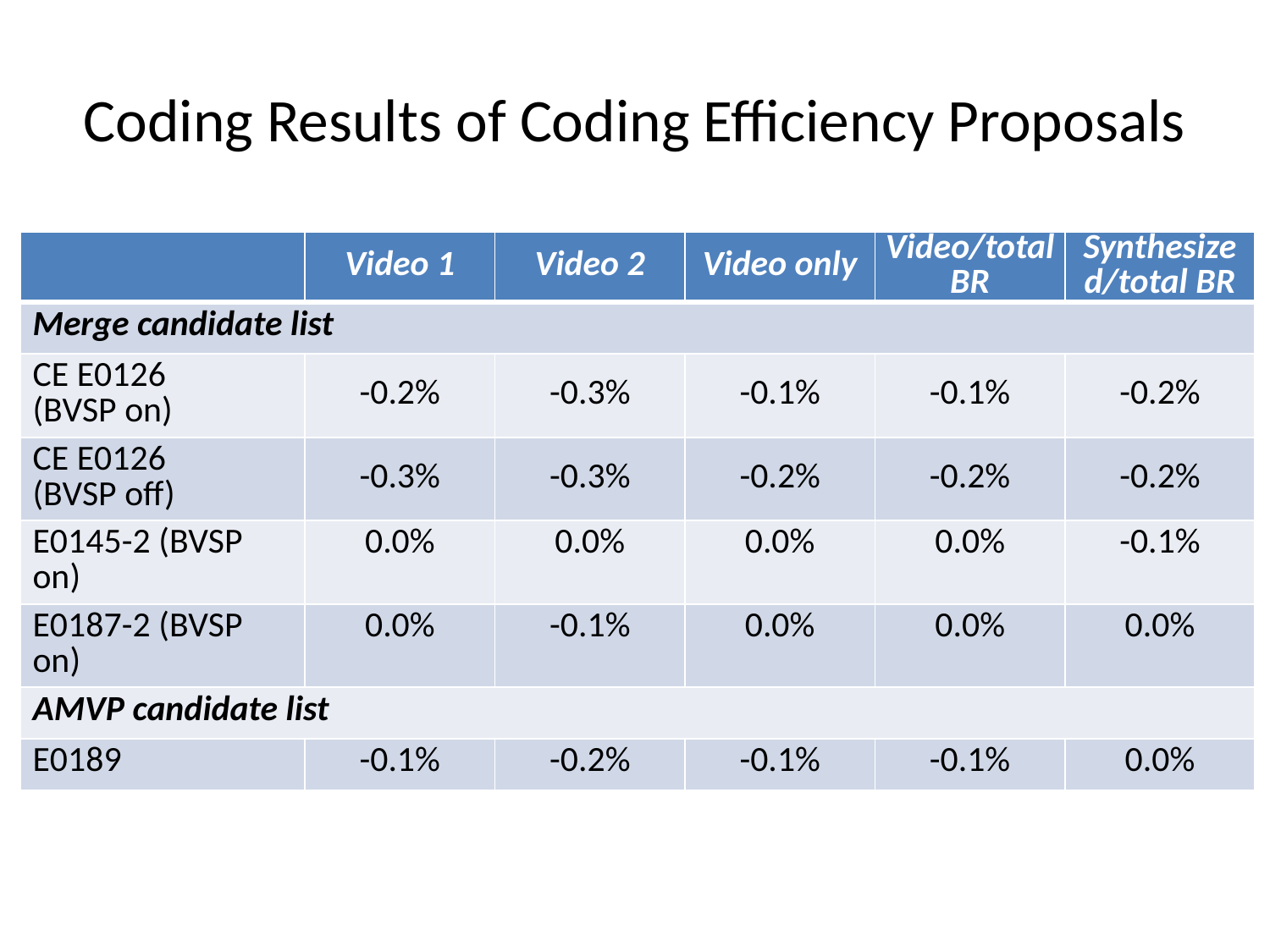

# Coding Results of Coding Efficiency Proposals
|  | Video 1 | Video 2 | Video only | Video/total BR | Synthesized/total BR |
| --- | --- | --- | --- | --- | --- |
| Merge candidate list |  |  |  |  |  |
| CE E0126 (BVSP on) | -0.2% | -0.3% | -0.1% | -0.1% | -0.2% |
| CE E0126 (BVSP off) | -0.3% | -0.3% | -0.2% | -0.2% | -0.2% |
| E0145-2 (BVSP on) | 0.0% | 0.0% | 0.0% | 0.0% | -0.1% |
| E0187-2 (BVSP on) | 0.0% | -0.1% | 0.0% | 0.0% | 0.0% |
| AMVP candidate list |  |  |  |  |  |
| E0189 | -0.1% | -0.2% | -0.1% | -0.1% | 0.0% |